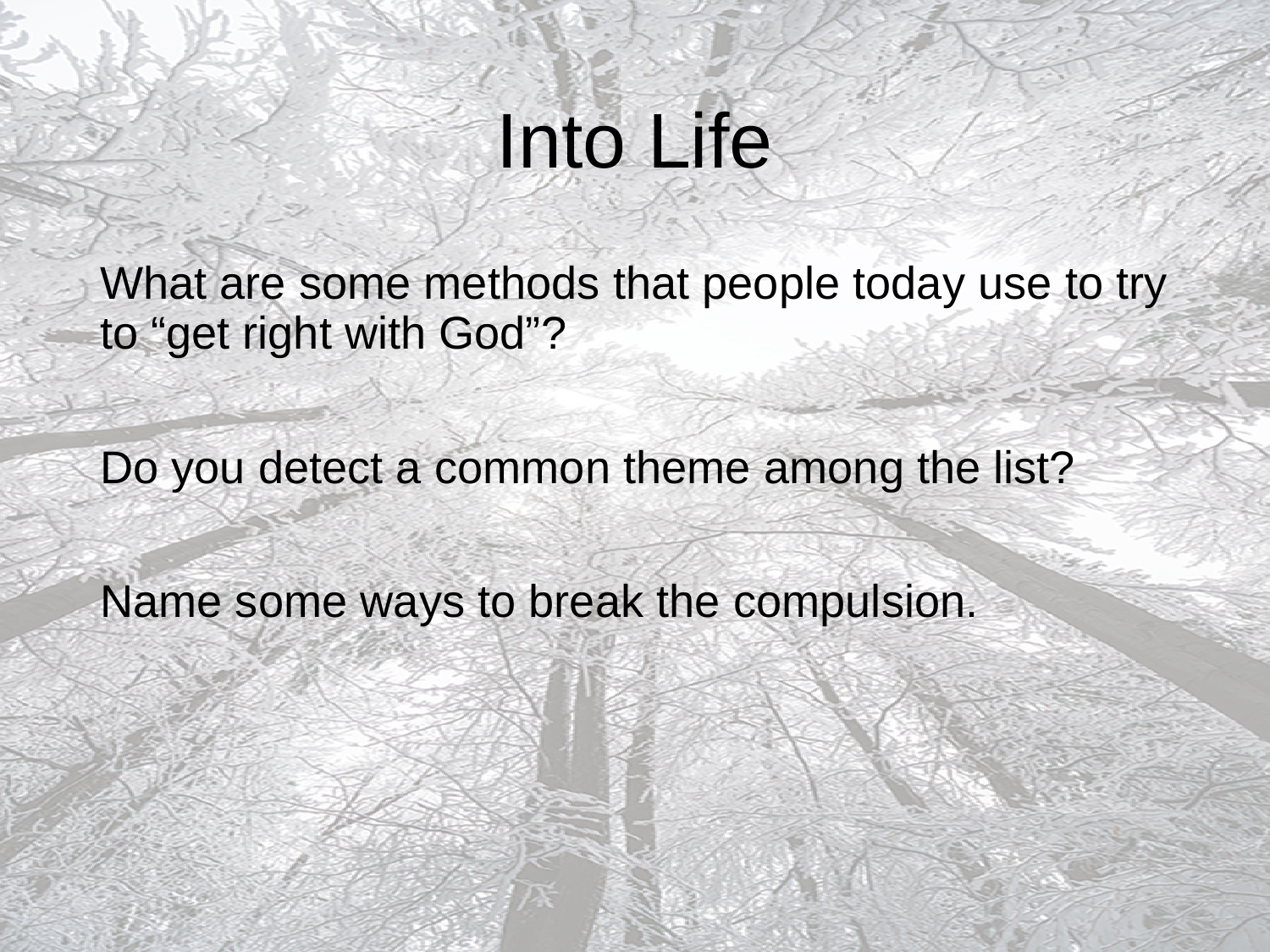

# Into Life
What are some methods that people today use to try to “get right with God”?

Do you detect a common theme among the list?

Name some ways to break the compulsion.